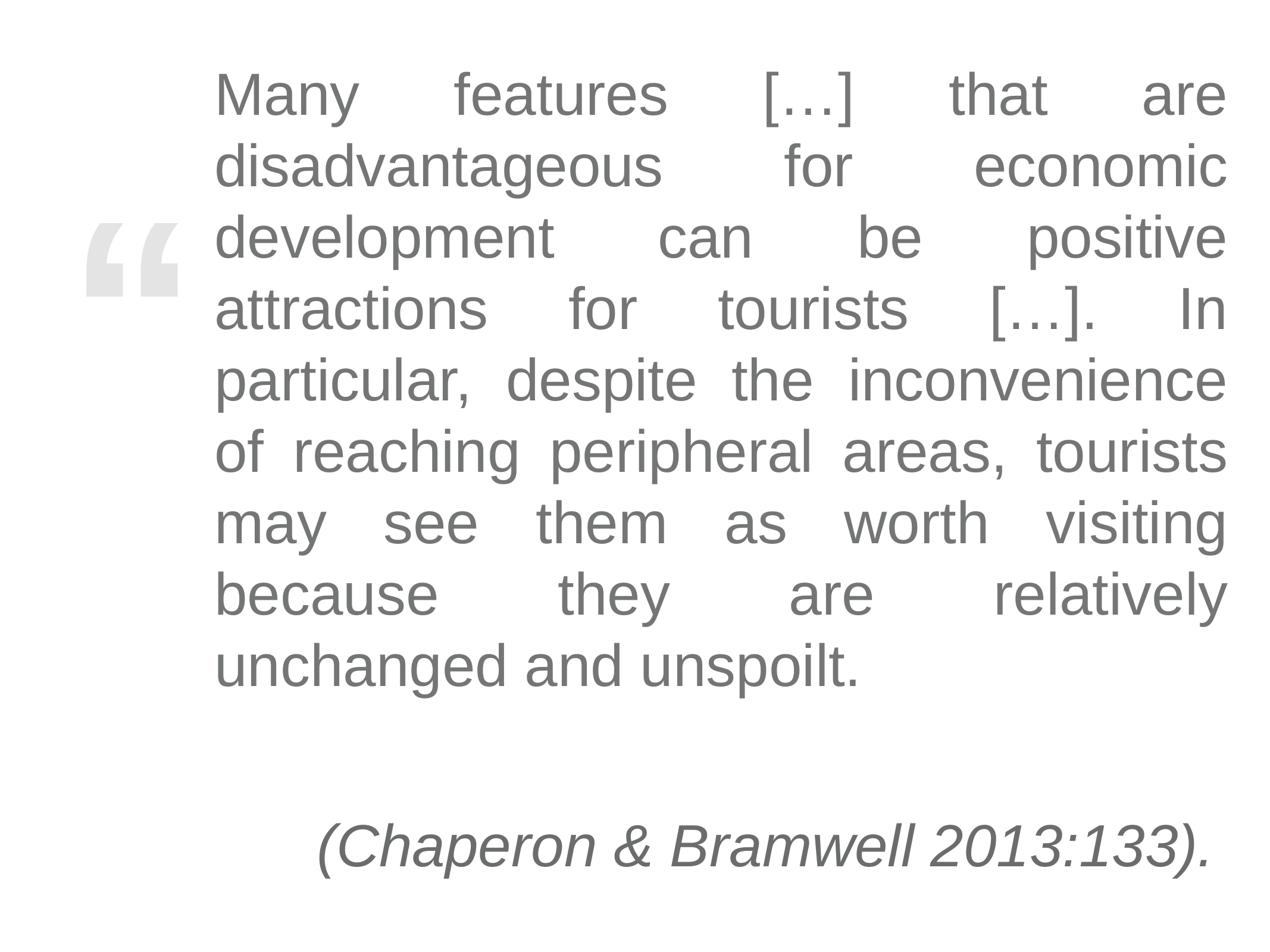

Many features […] that are disadvantageous for economic development can be positive attractions for tourists […]. In particular, despite the inconvenience of reaching peripheral areas, tourists may see them as worth visiting because they are relatively unchanged and unspoilt.
(Chaperon & Bramwell 2013:133).